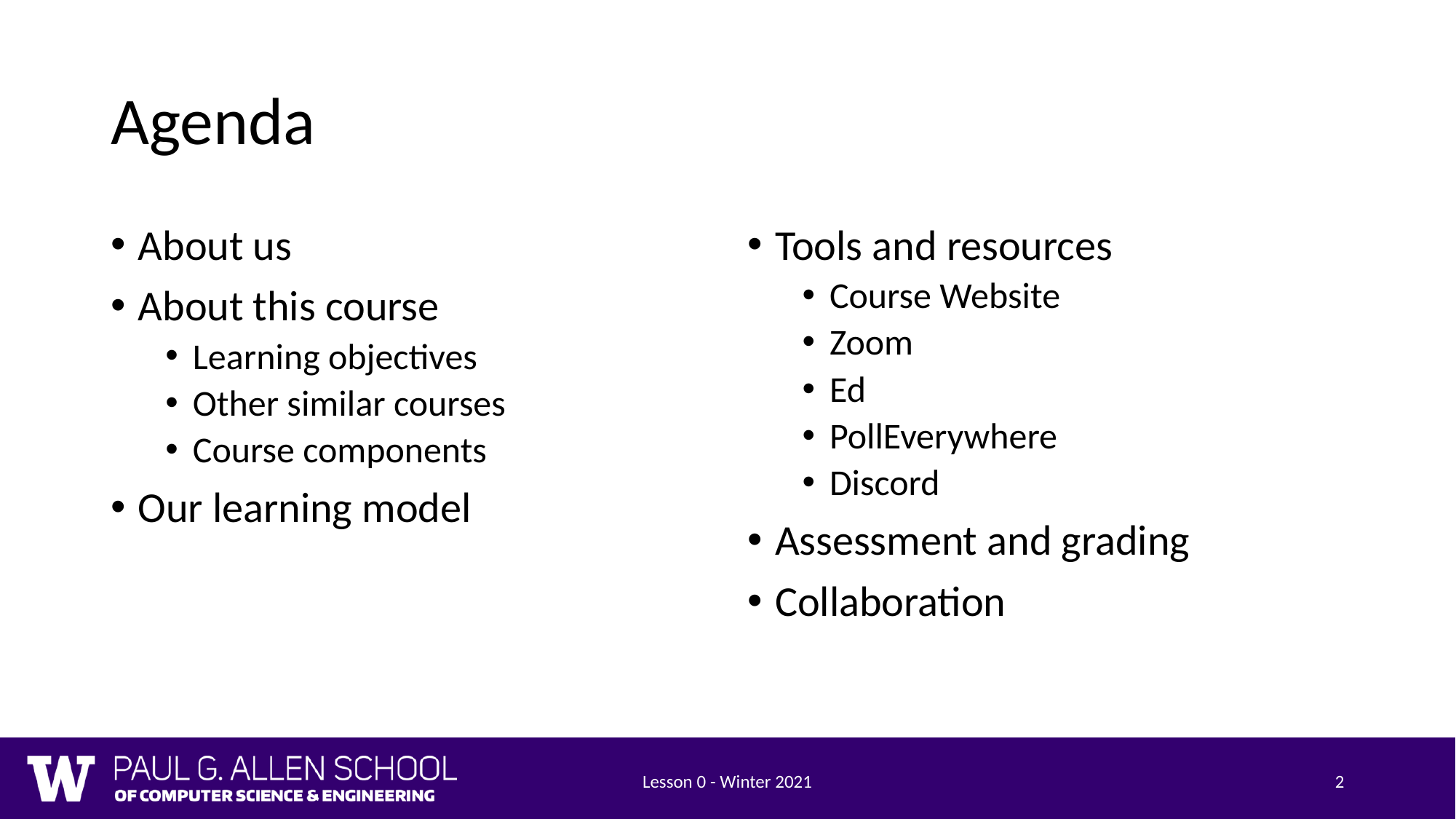

# Agenda
About us
About this course
Learning objectives
Other similar courses
Course components
Our learning model
Tools and resources
Course Website
Zoom
Ed
PollEverywhere
Discord
Assessment and grading
Collaboration
Lesson 0 - Winter 2021
2